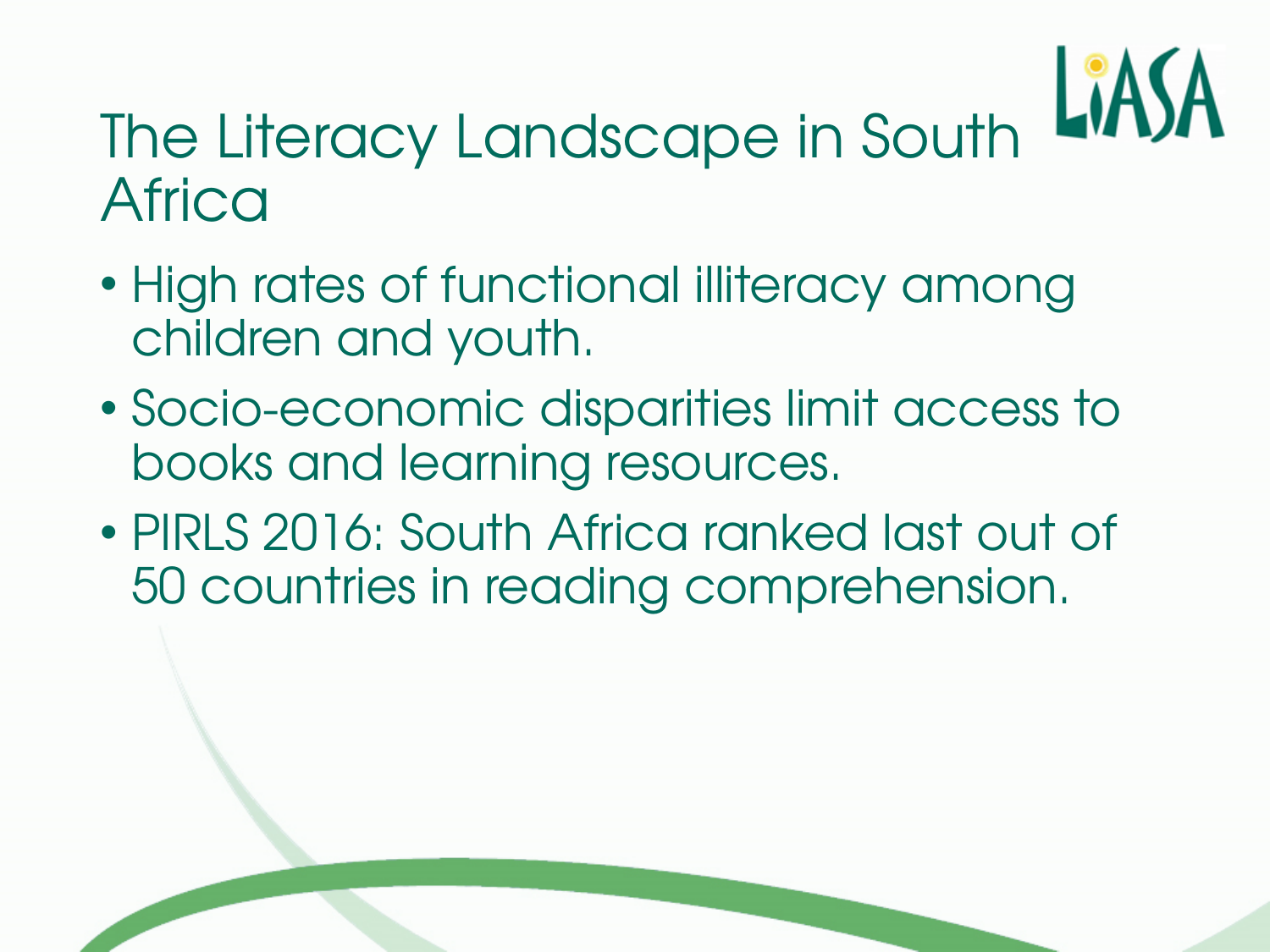

# The Literacy Landscape in South Africa
High rates of functional illiteracy among children and youth.
Socio-economic disparities limit access to books and learning resources.
PIRLS 2016: South Africa ranked last out of 50 countries in reading comprehension.